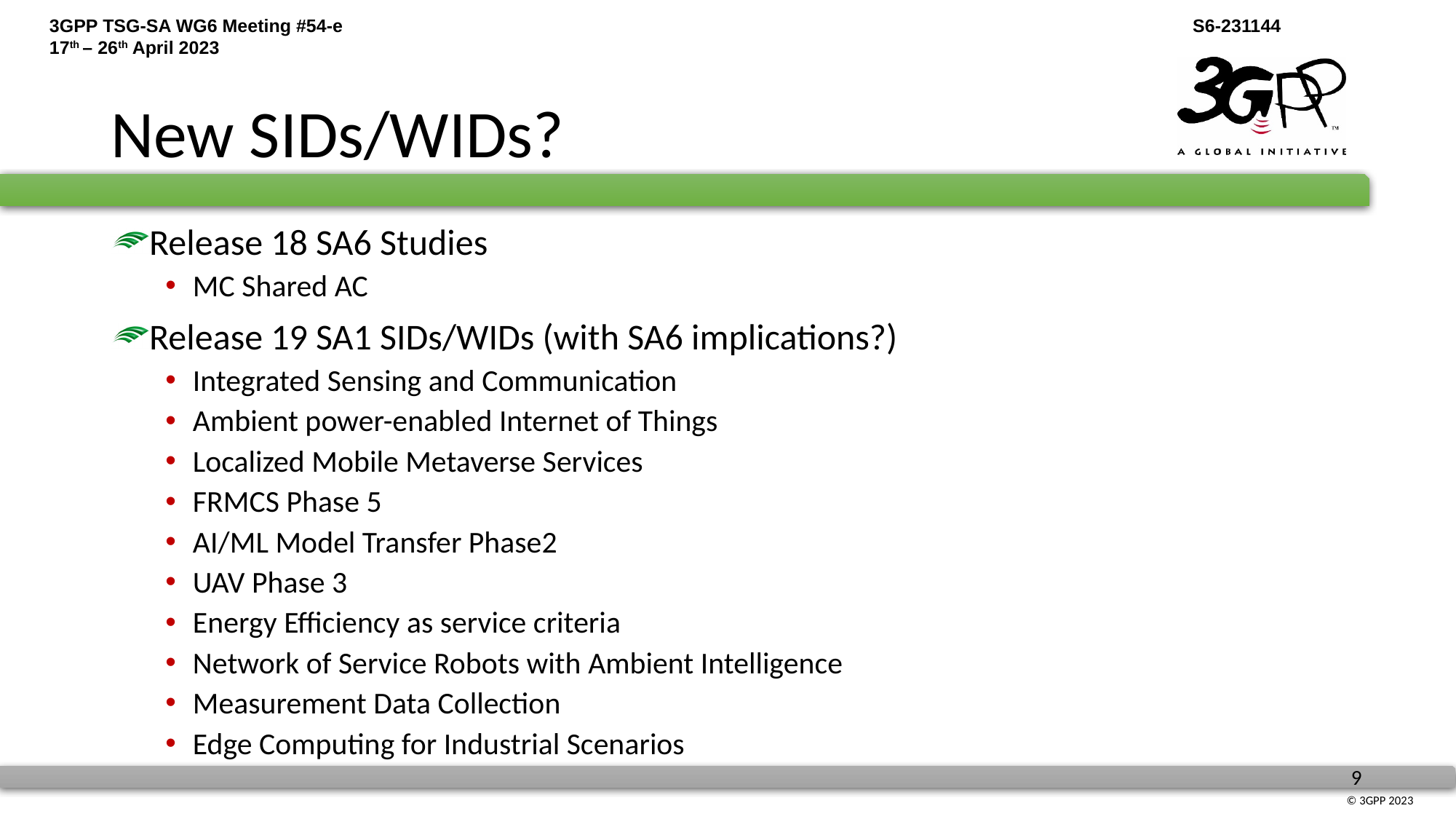

# New SIDs/WIDs?
Release 18 SA6 Studies
MC Shared AC
Release 19 SA1 SIDs/WIDs (with SA6 implications?)
Integrated Sensing and Communication
Ambient power-enabled Internet of Things
Localized Mobile Metaverse Services
FRMCS Phase 5
AI/ML Model Transfer Phase2
UAV Phase 3
Energy Efficiency as service criteria
Network of Service Robots with Ambient Intelligence
Measurement Data Collection
Edge Computing for Industrial Scenarios